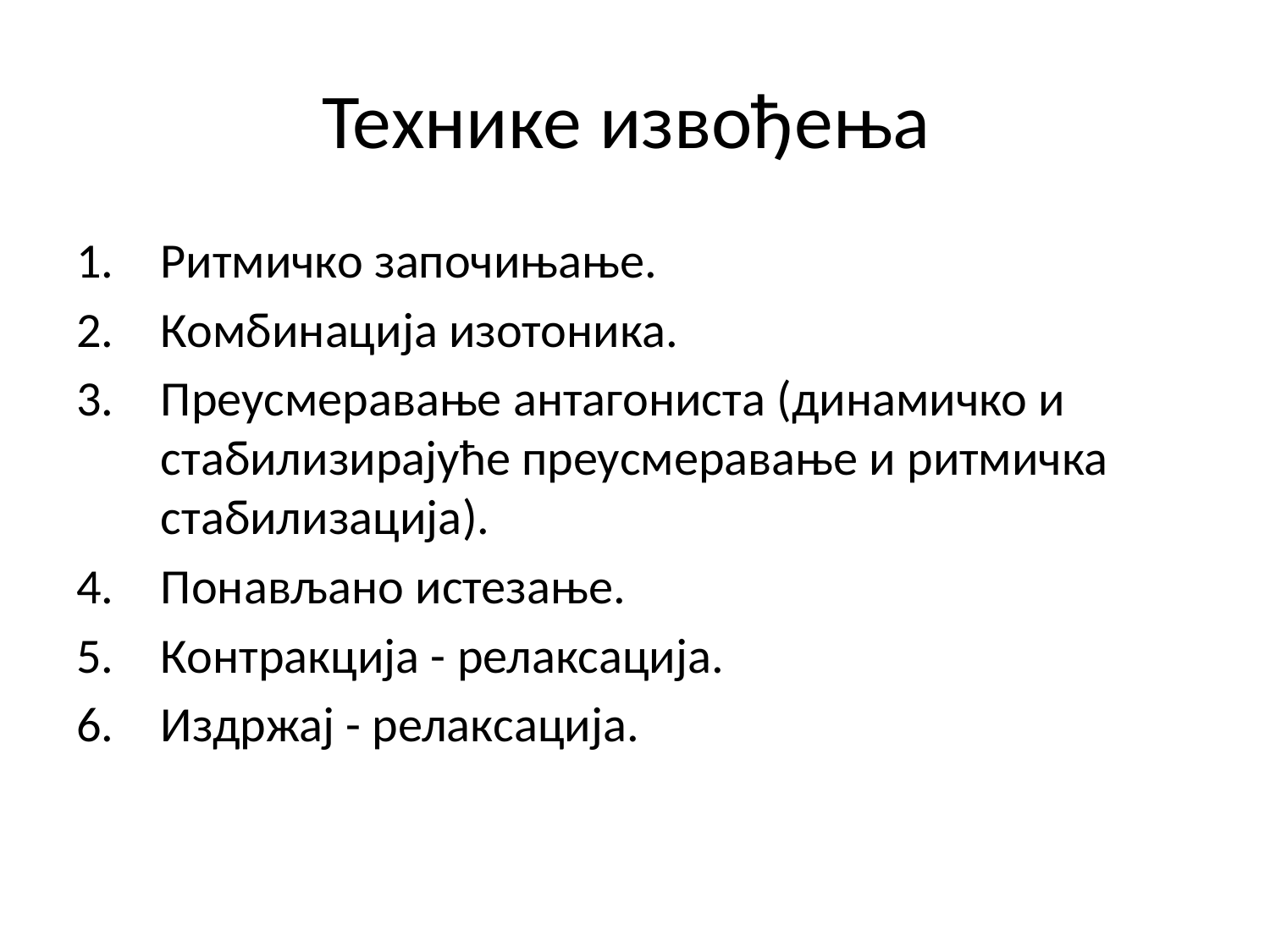

# Технике извођења
1.	Ритмичко започињање.
2.	Комбинација изотоника.
3.	Преусмеравање антагониста (динамичко и стабилизирајуће преусмеравање и ритмичка стабилизација).
4.	Понављано истезање.
5.	Контракција - релаксација.
6.	Издржај - релаксација.